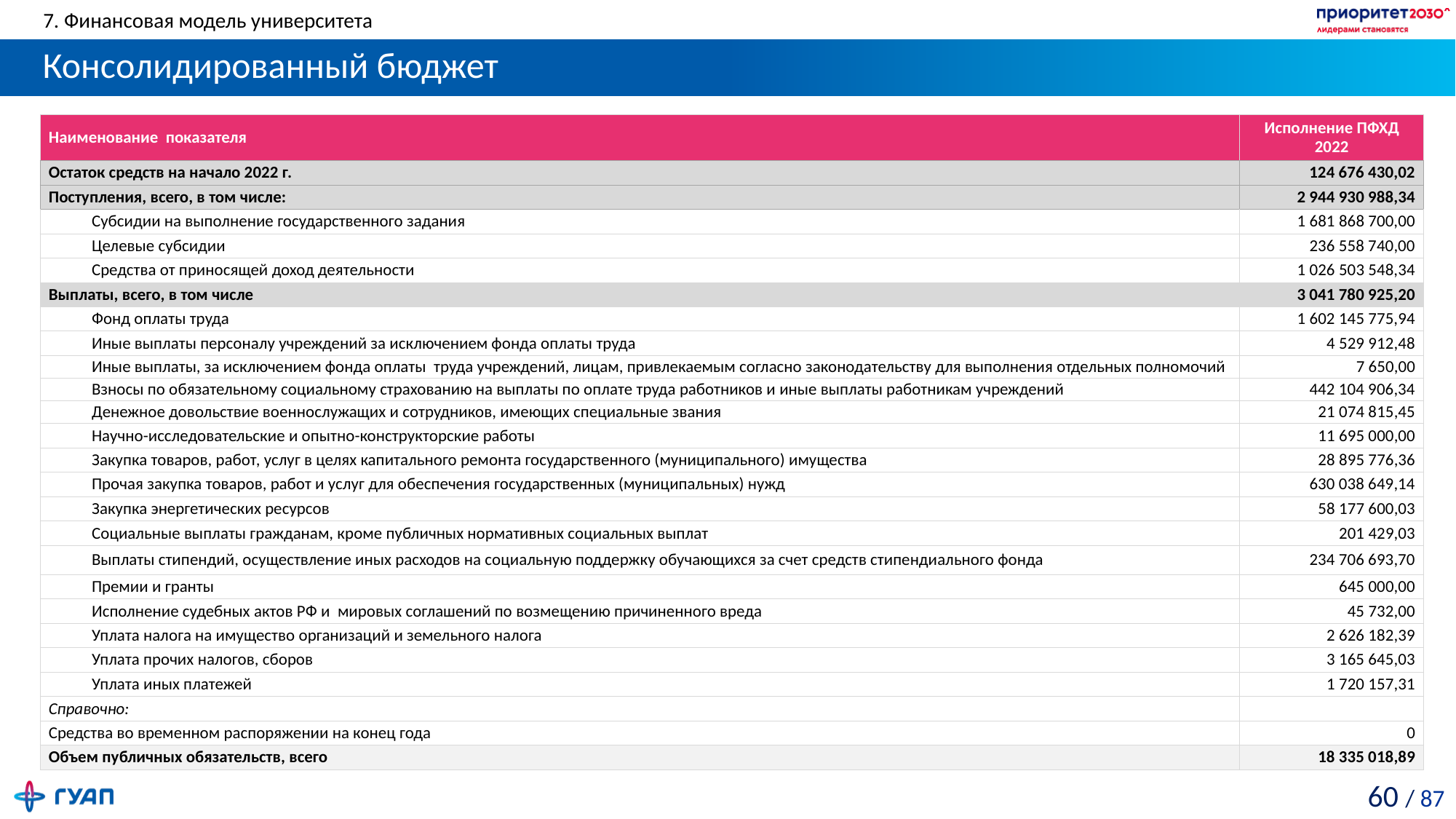

7. Финансовая модель университета
# Консолидированный бюджет
| Наименование показателя | Исполнение ПФХД 2022 |
| --- | --- |
| Остаток средств на начало 2022 г. | 124 676 430,02 |
| Поступления, всего, в том числе: | 2 944 930 988,34 |
| Субсидии на выполнение государственного задания | 1 681 868 700,00 |
| Целевые субсидии | 236 558 740,00 |
| Средства от приносящей доход деятельности | 1 026 503 548,34 |
| Выплаты, всего, в том числе | 3 041 780 925,20 |
| Фонд оплаты труда | 1 602 145 775,94 |
| Иные выплаты персоналу учреждений за исключением фонда оплаты труда | 4 529 912,48 |
| Иные выплаты, за исключением фонда оплаты труда учреждений, лицам, привлекаемым согласно законодательству для выполнения отдельных полномочий | 7 650,00 |
| Взносы по обязательному социальному страхованию на выплаты по оплате труда работников и иные выплаты работникам учреждений | 442 104 906,34 |
| Денежное довольствие военнослужащих и сотрудников, имеющих специальные звания | 21 074 815,45 |
| Научно-исследовательские и опытно-конструкторские работы | 11 695 000,00 |
| Закупка товаров, работ, услуг в целях капитального ремонта государственного (муниципального) имущества | 28 895 776,36 |
| Прочая закупка товаров, работ и услуг для обеспечения государственных (муниципальных) нужд | 630 038 649,14 |
| Закупка энергетических ресурсов | 58 177 600,03 |
| Социальные выплаты гражданам, кроме публичных нормативных социальных выплат | 201 429,03 |
| Выплаты стипендий, осуществление иных расходов на социальную поддержку обучающихся за счет средств стипендиального фонда | 234 706 693,70 |
| Премии и гранты | 645 000,00 |
| Исполнение судебных актов РФ и мировых соглашений по возмещению причиненного вреда | 45 732,00 |
| Уплата налога на имущество организаций и земельного налога | 2 626 182,39 |
| Уплата прочих налогов, сборов | 3 165 645,03 |
| Уплата иных платежей | 1 720 157,31 |
| Справочно: |  |
| Средства во временном распоряжении на конец года | 0 |
| Объем публичных обязательств, всего | 18 335 018,89 |